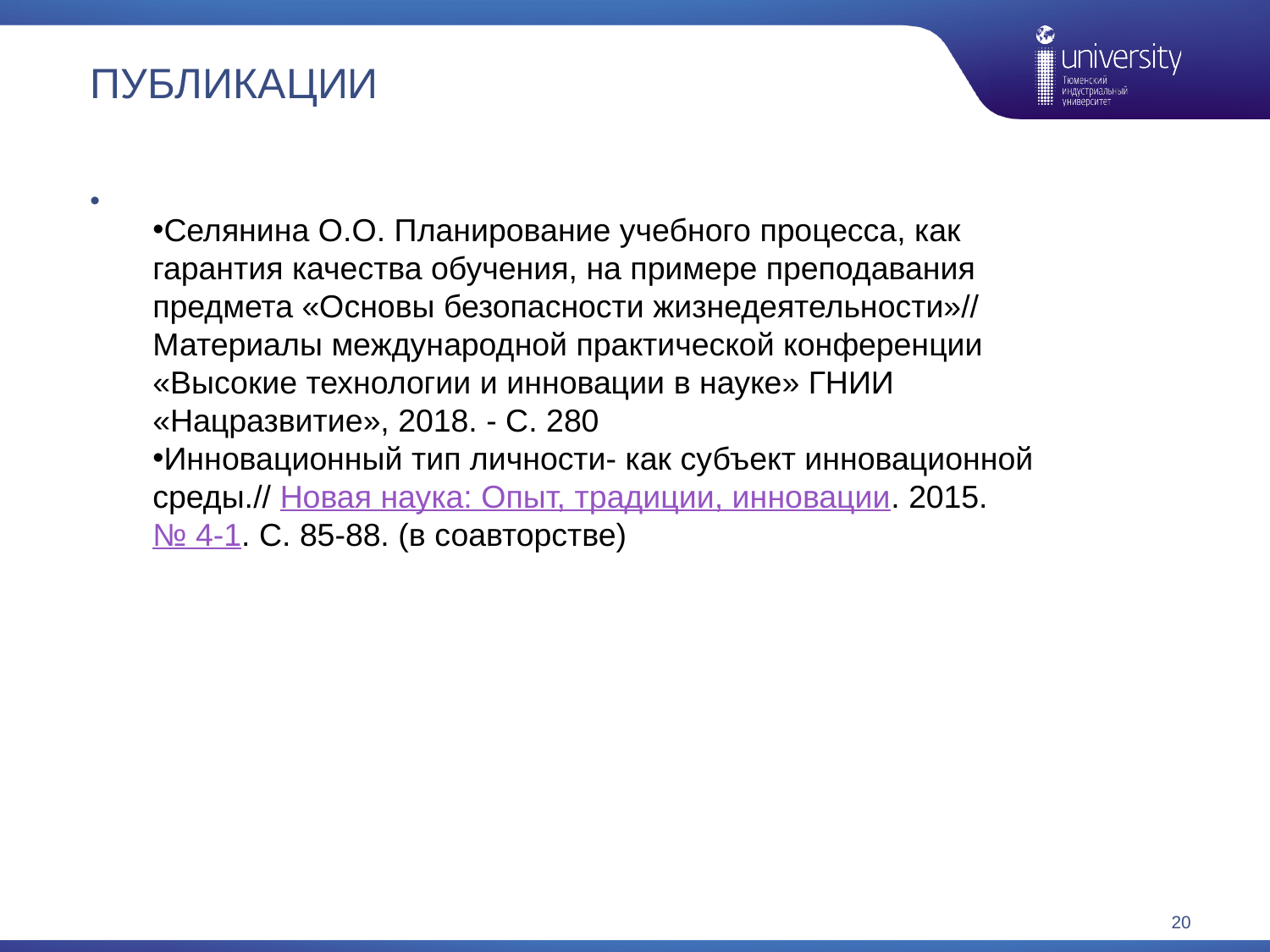

# публикации

Селянина О.О. Планирование учебного процесса, как гарантия качества обучения, на примере преподавания предмета «Основы безопасности жизнедеятельности»// Материалы международной практической конференции «Высокие технологии и инновации в науке» ГНИИ «Нацразвитие», 2018. - С. 280
Инновационный тип личности- как субъект инновационной среды.// Новая наука: Опыт, традиции, инновации. 2015. № 4-1. С. 85-88. (в соавторстве)

20